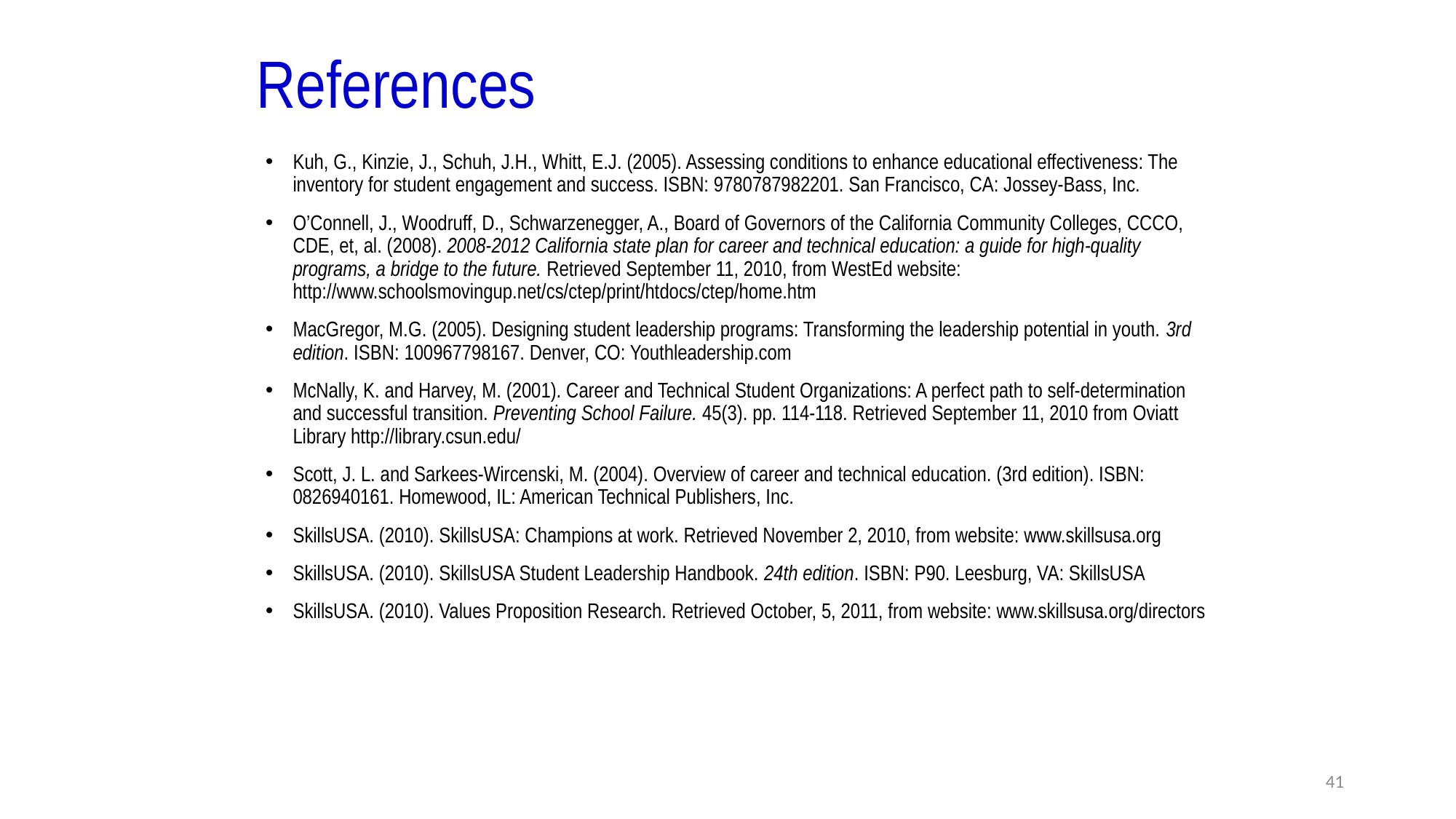

# References
Kuh, G., Kinzie, J., Schuh, J.H., Whitt, E.J. (2005). Assessing conditions to enhance educational effectiveness: The inventory for student engagement and success. ISBN: 9780787982201. San Francisco, CA: Jossey-Bass, Inc.
O’Connell, J., Woodruff, D., Schwarzenegger, A., Board of Governors of the California Community Colleges, CCCO, CDE, et, al. (2008). 2008-2012 California state plan for career and technical education: a guide for high-quality programs, a bridge to the future. Retrieved September 11, 2010, from WestEd website: http://www.schoolsmovingup.net/cs/ctep/print/htdocs/ctep/home.htm
MacGregor, M.G. (2005). Designing student leadership programs: Transforming the leadership potential in youth. 3rd edition. ISBN: 100967798167. Denver, CO: Youthleadership.com
McNally, K. and Harvey, M. (2001). Career and Technical Student Organizations: A perfect path to self-determination and successful transition. Preventing School Failure. 45(3). pp. 114-118. Retrieved September 11, 2010 from Oviatt Library http://library.csun.edu/
Scott, J. L. and Sarkees-Wircenski, M. (2004). Overview of career and technical education. (3rd edition). ISBN: 0826940161. Homewood, IL: American Technical Publishers, Inc.
SkillsUSA. (2010). SkillsUSA: Champions at work. Retrieved November 2, 2010, from website: www.skillsusa.org
SkillsUSA. (2010). SkillsUSA Student Leadership Handbook. 24th edition. ISBN: P90. Leesburg, VA: SkillsUSA
SkillsUSA. (2010). Values Proposition Research. Retrieved October, 5, 2011, from website: www.skillsusa.org/directors
41